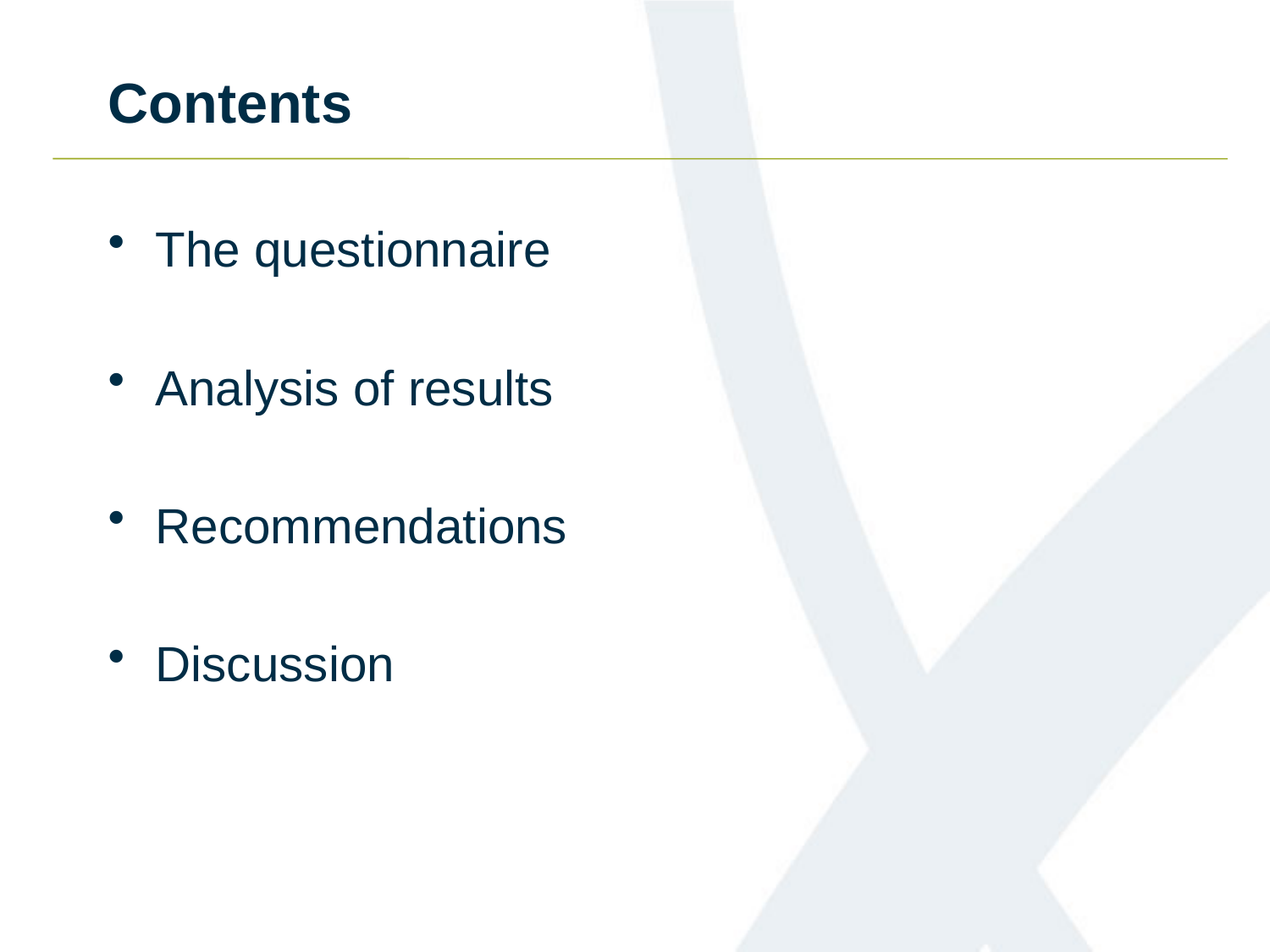

# Contents
The questionnaire

Analysis of results

Recommendations

Discussion